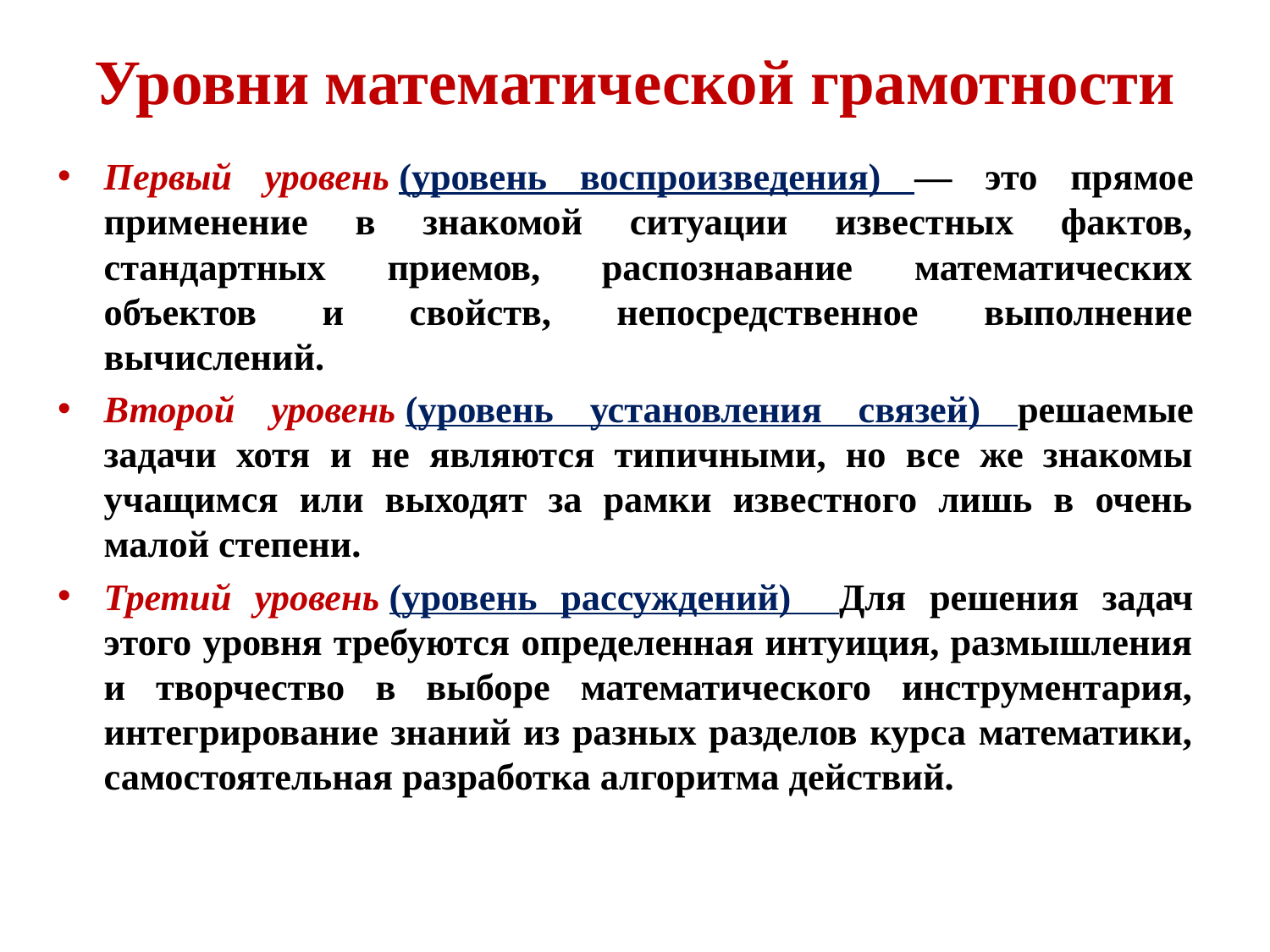

# Уровни математической грамотности
Первый уровень (уровень воспроизведения) — это прямое применение в знакомой ситуации известных фактов, стандартных приемов, распознавание математических объектов и свойств, непосредственное выполнение вычислений.
Второй уровень (уровень установления связей) решаемые задачи хотя и не являются типичными, но все же знакомы учащимся или выходят за рамки известного лишь в очень малой степени.
Третий уровень (уровень рассуждений)  Для решения задач этого уровня требуются определенная интуиция, размышления и творчество в выборе математического инструментария, интегрирование знаний из разных разделов курса математики, самостоятельная разработка алгоритма действий.